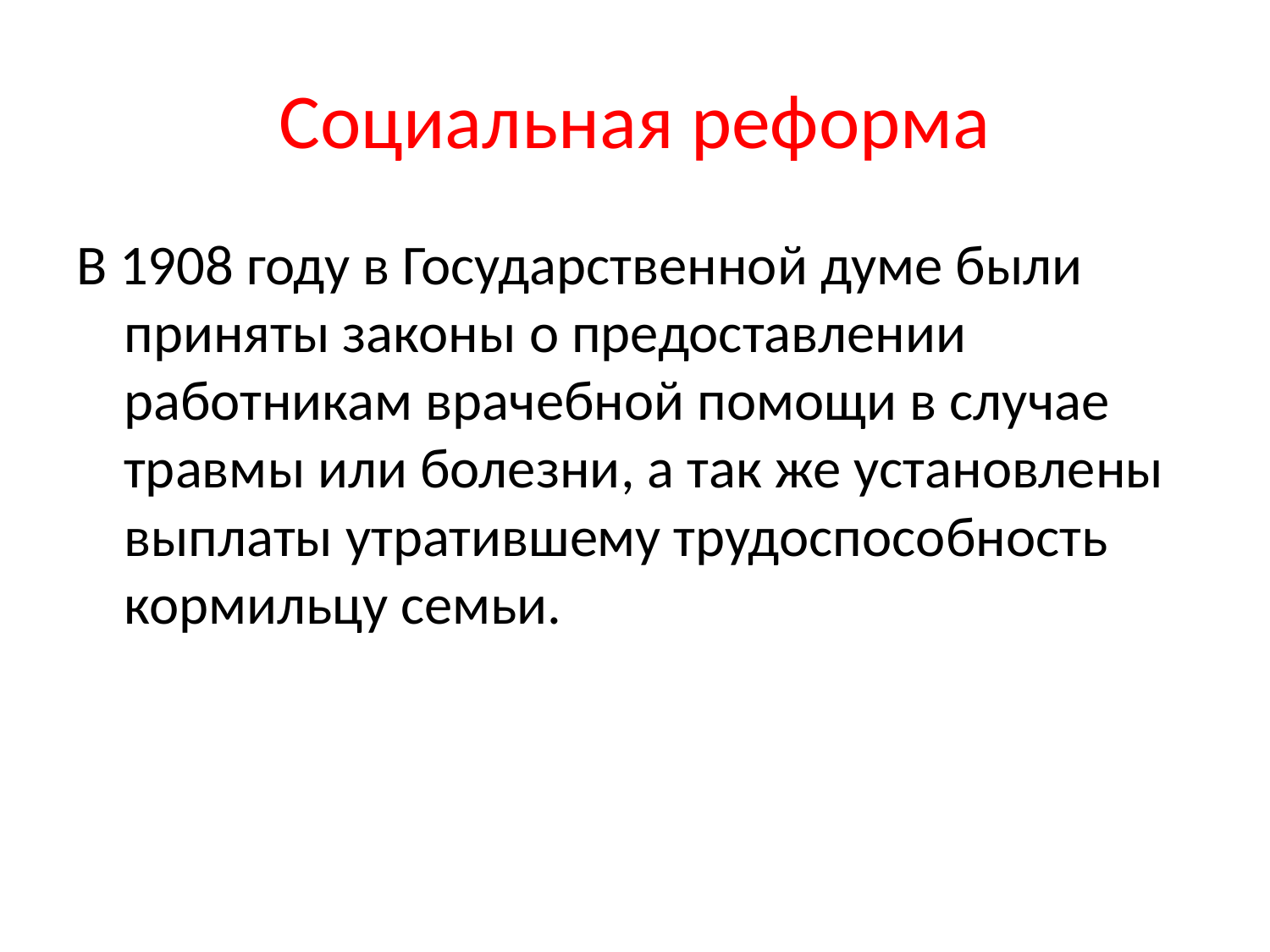

# Социальная реформа
В 1908 году в Государственной думе были приняты законы о предоставлении работникам врачебной помощи в случае травмы или болезни, а так же установлены выплаты утратившему трудоспособность кормильцу семьи.